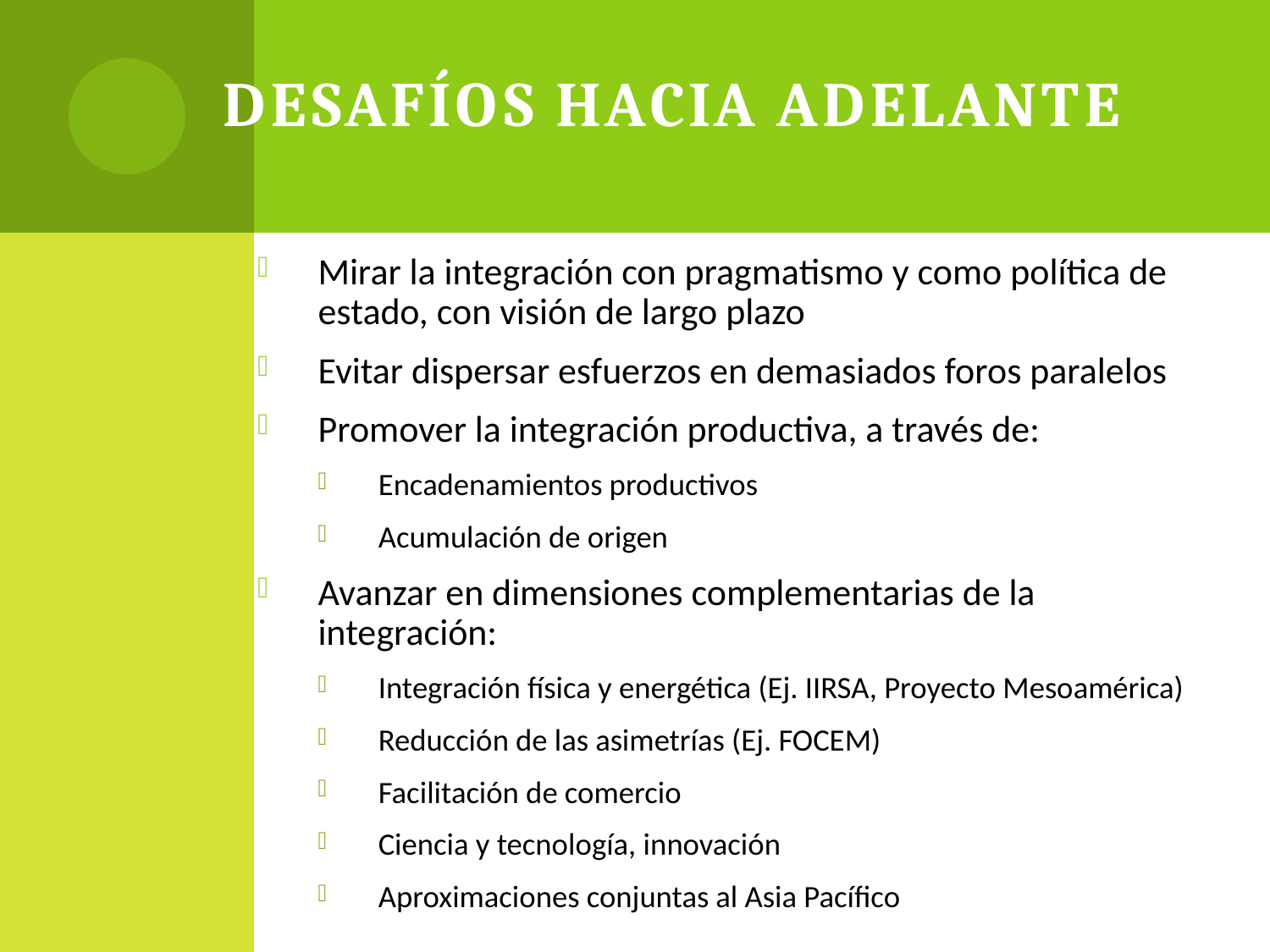

# Desafíos hacia adelante
Mirar la integración con pragmatismo y como política de estado, con visión de largo plazo
Evitar dispersar esfuerzos en demasiados foros paralelos
Promover la integración productiva, a través de:
Encadenamientos productivos
Acumulación de origen
Avanzar en dimensiones complementarias de la integración:
Integración física y energética (Ej. IIRSA, Proyecto Mesoamérica)
Reducción de las asimetrías (Ej. FOCEM)
Facilitación de comercio
Ciencia y tecnología, innovación
Aproximaciones conjuntas al Asia Pacífico